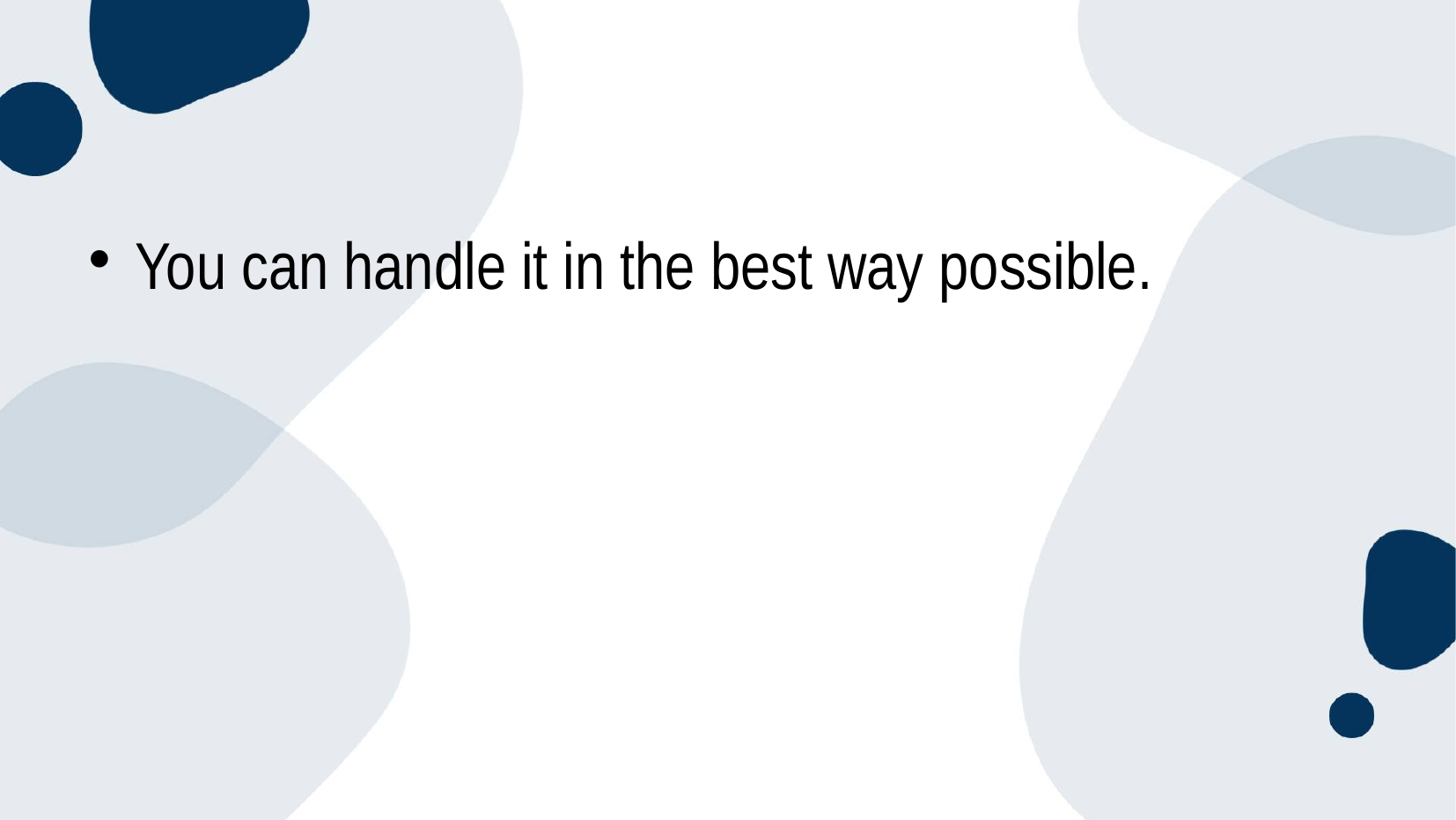

#
You can handle it in the best way possible.